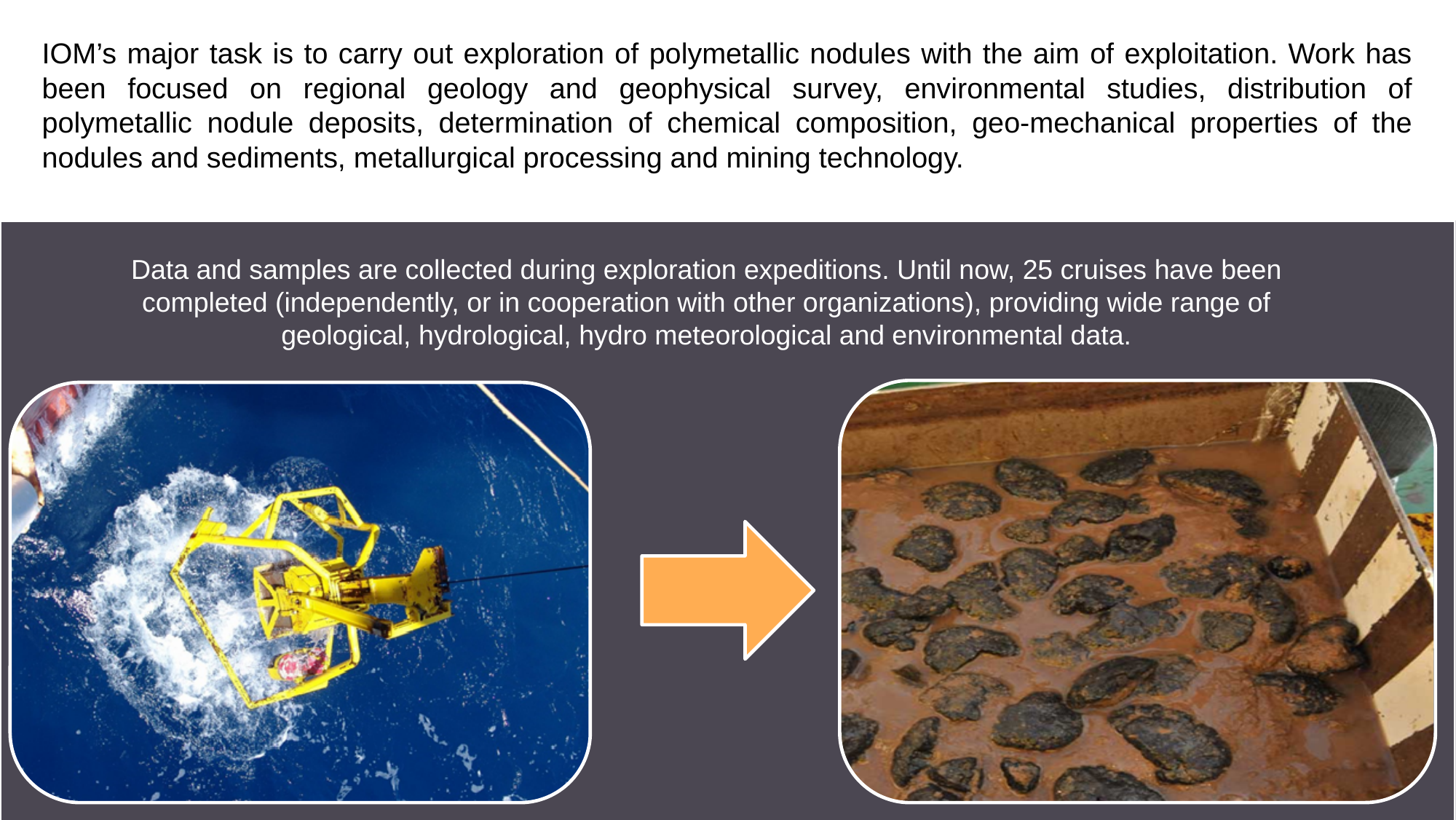

IOM’s major task is to carry out exploration of polymetallic nodules with the aim of exploitation. Work has been focused on regional geology and geophysical survey, environmental studies, distribution of polymetallic nodule deposits, determination of chemical composition, geo-mechanical properties of the nodules and sediments, metallurgical processing and mining technology.

Data and samples are collected during exploration expeditions. Until now, 25 cruises have been completed (independently, or in cooperation with other organizations), providing wide range of geological, hydrological, hydro meteorological and environmental data.